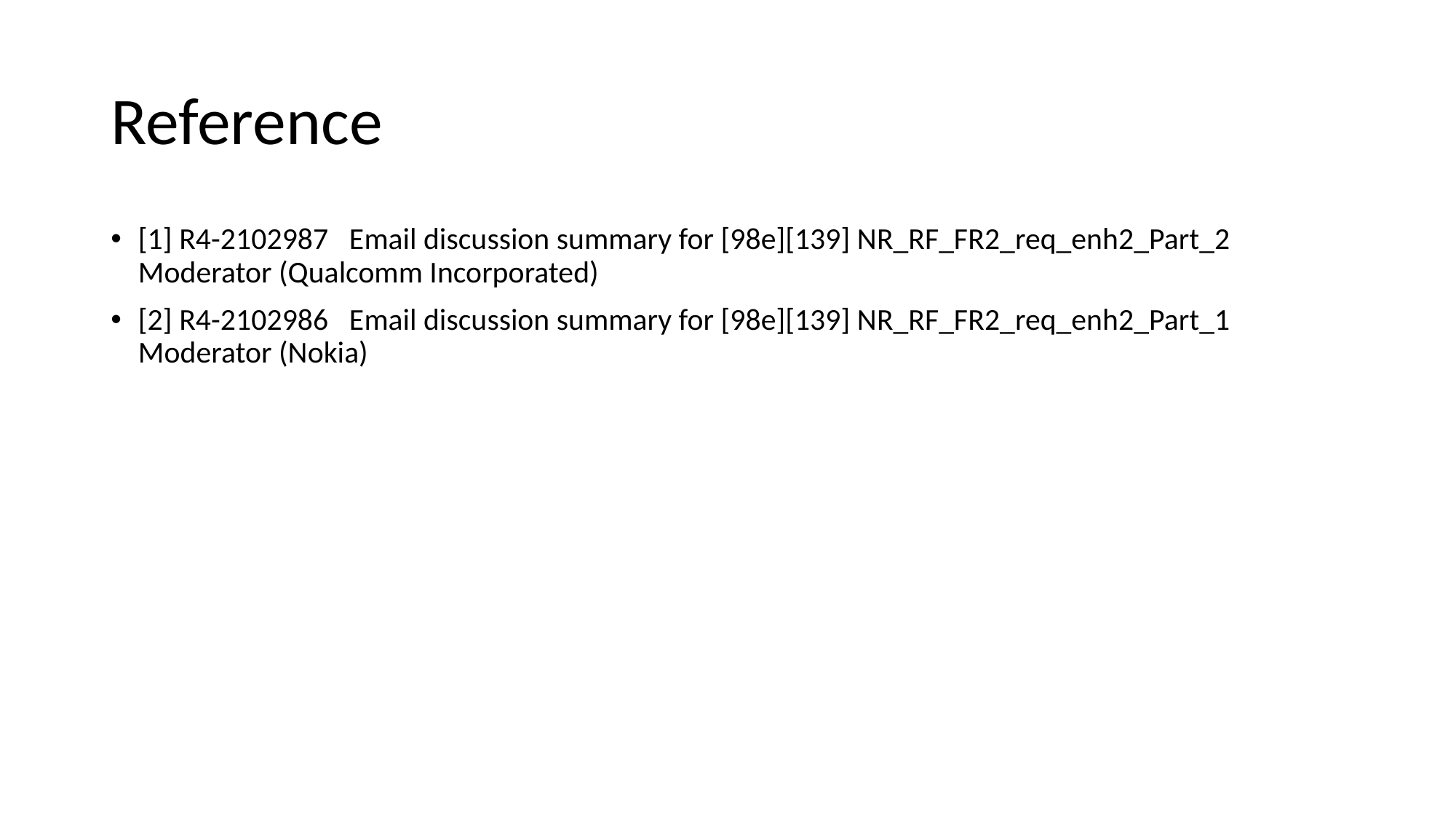

# Reference
[1] R4-2102987   Email discussion summary for [98e][139] NR_RF_FR2_req_enh2_Part_2   Moderator (Qualcomm Incorporated)
[2] R4-2102986   Email discussion summary for [98e][139] NR_RF_FR2_req_enh2_Part_1   Moderator (Nokia)